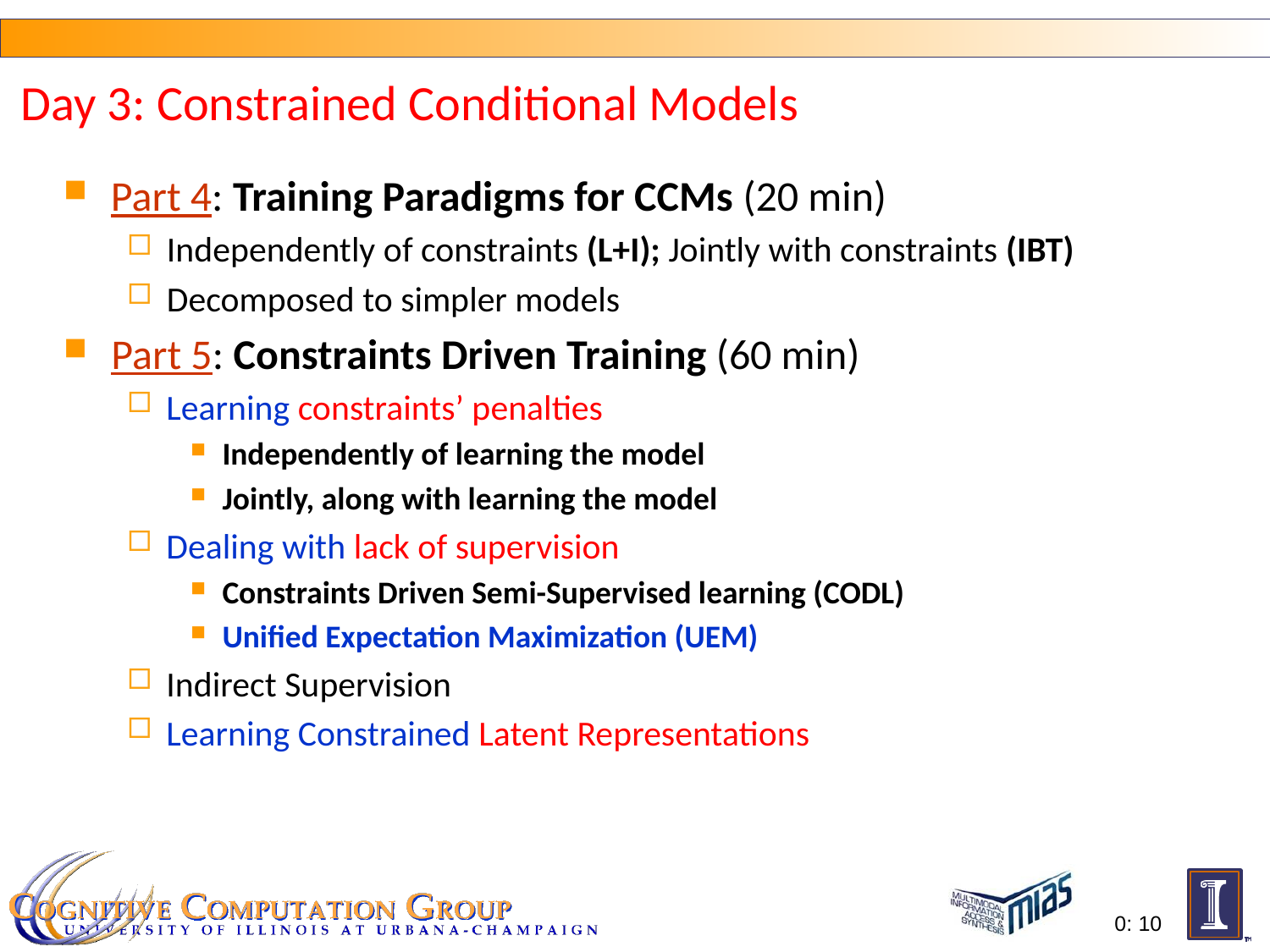

Day 3: Constrained Conditional Models
Part 4: Training Paradigms for CCMs (20 min)
Independently of constraints (L+I); Jointly with constraints (IBT)
Decomposed to simpler models
Part 5: Constraints Driven Training (60 min)
Learning constraints’ penalties
Independently of learning the model
Jointly, along with learning the model
Dealing with lack of supervision
Constraints Driven Semi-Supervised learning (CODL)
Unified Expectation Maximization (UEM)
Indirect Supervision
Learning Constrained Latent Representations

0: 10